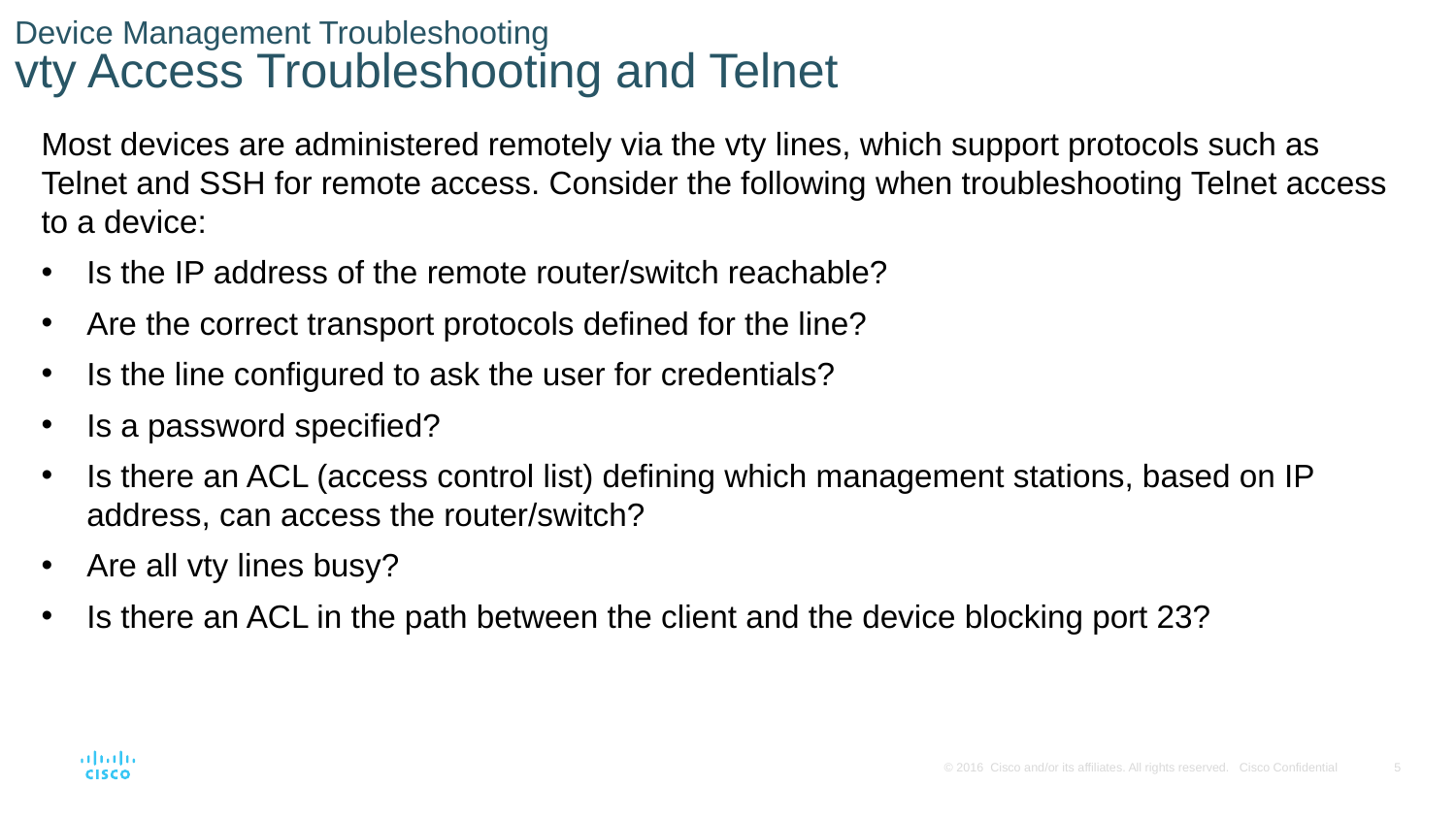

# Device Management Troubleshooting vty Access Troubleshooting and Telnet
Most devices are administered remotely via the vty lines, which support protocols such as Telnet and SSH for remote access. Consider the following when troubleshooting Telnet access to a device:
Is the IP address of the remote router/switch reachable?
Are the correct transport protocols defined for the line?
Is the line configured to ask the user for credentials?
Is a password specified?
Is there an ACL (access control list) defining which management stations, based on IP address, can access the router/switch?
Are all vty lines busy?
Is there an ACL in the path between the client and the device blocking port 23?